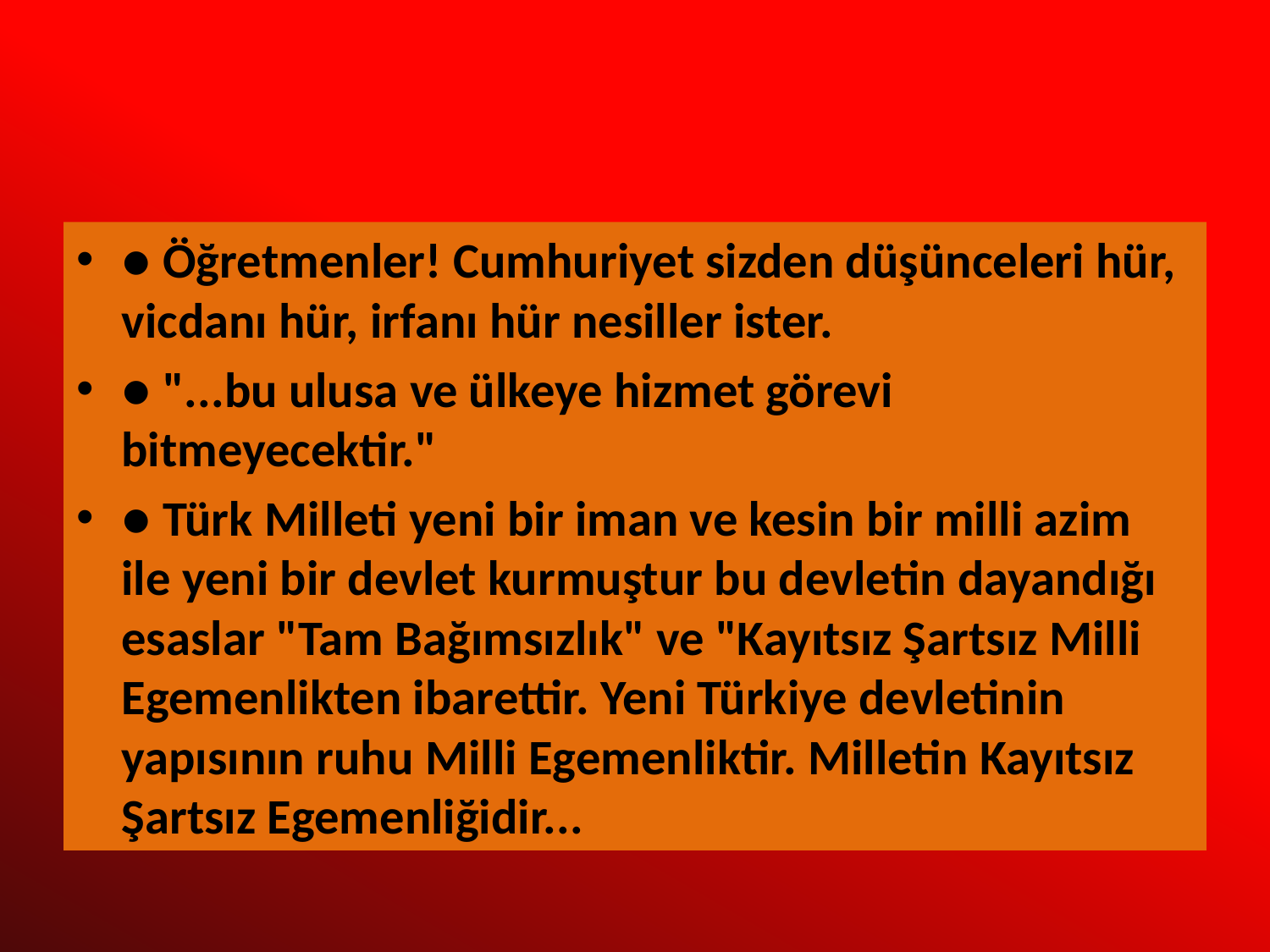

● Öğretmenler! Cumhuriyet sizden düşünceleri hür, vicdanı hür, irfanı hür nesiller ister.
● "...bu ulusa ve ülkeye hizmet görevi bitmeyecektir."
● Türk Milleti yeni bir iman ve kesin bir milli azim ile yeni bir devlet kurmuştur bu devletin dayandığı esaslar "Tam Bağımsızlık" ve "Kayıtsız Şartsız Milli Egemenlikten ibarettir. Yeni Türkiye devletinin yapısının ruhu Milli Egemenliktir. Milletin Kayıtsız Şartsız Egemenliğidir...